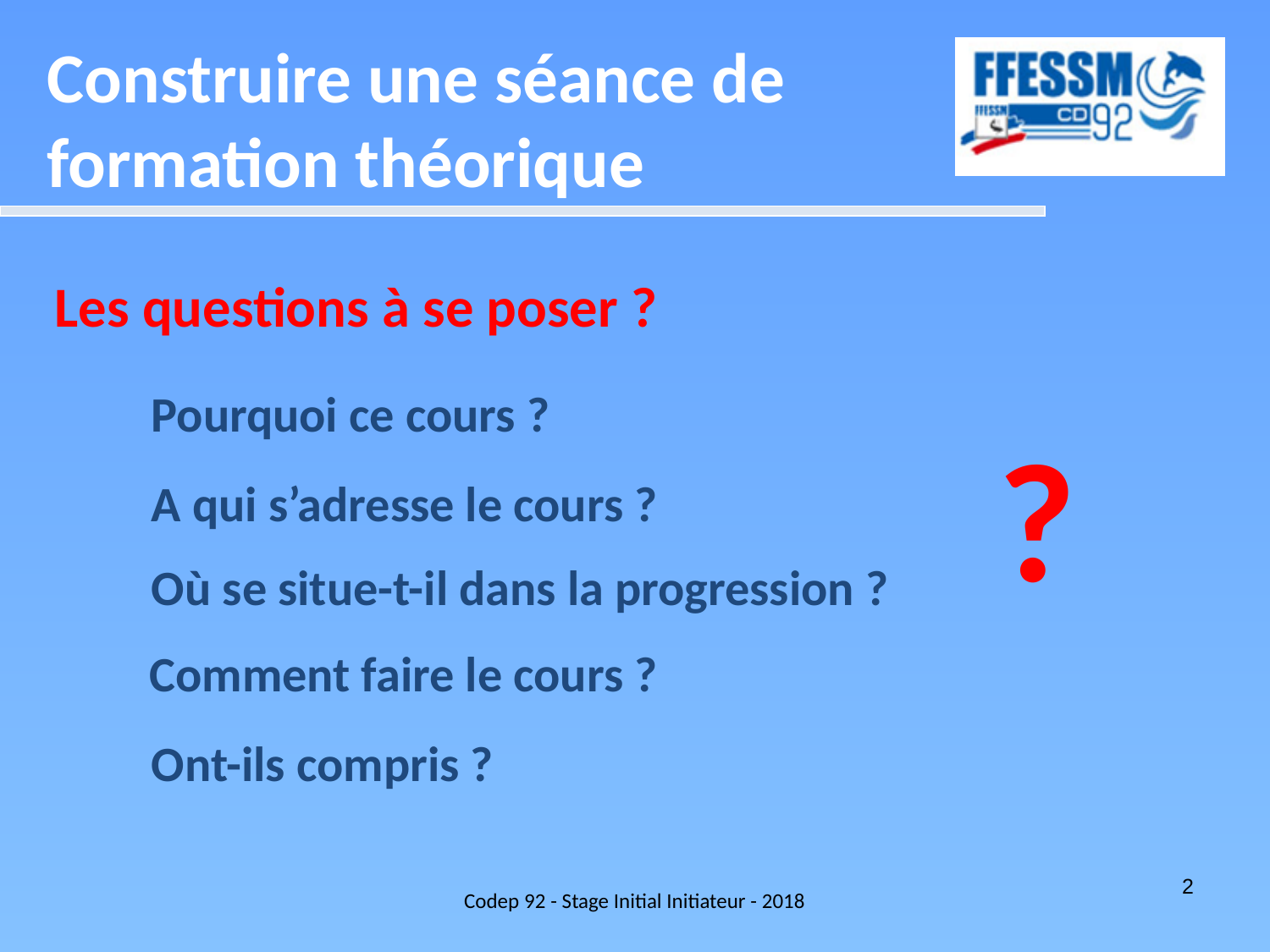

Construire une séance de formation théorique

Les questions à se poser ?
Pourquoi ce cours ?
?
A qui s’adresse le cours ?
Où se situe-t-il dans la progression ?
Comment faire le cours ?
Ont-ils compris ?
Codep 92 - Stage Initial Initiateur - 2018
2